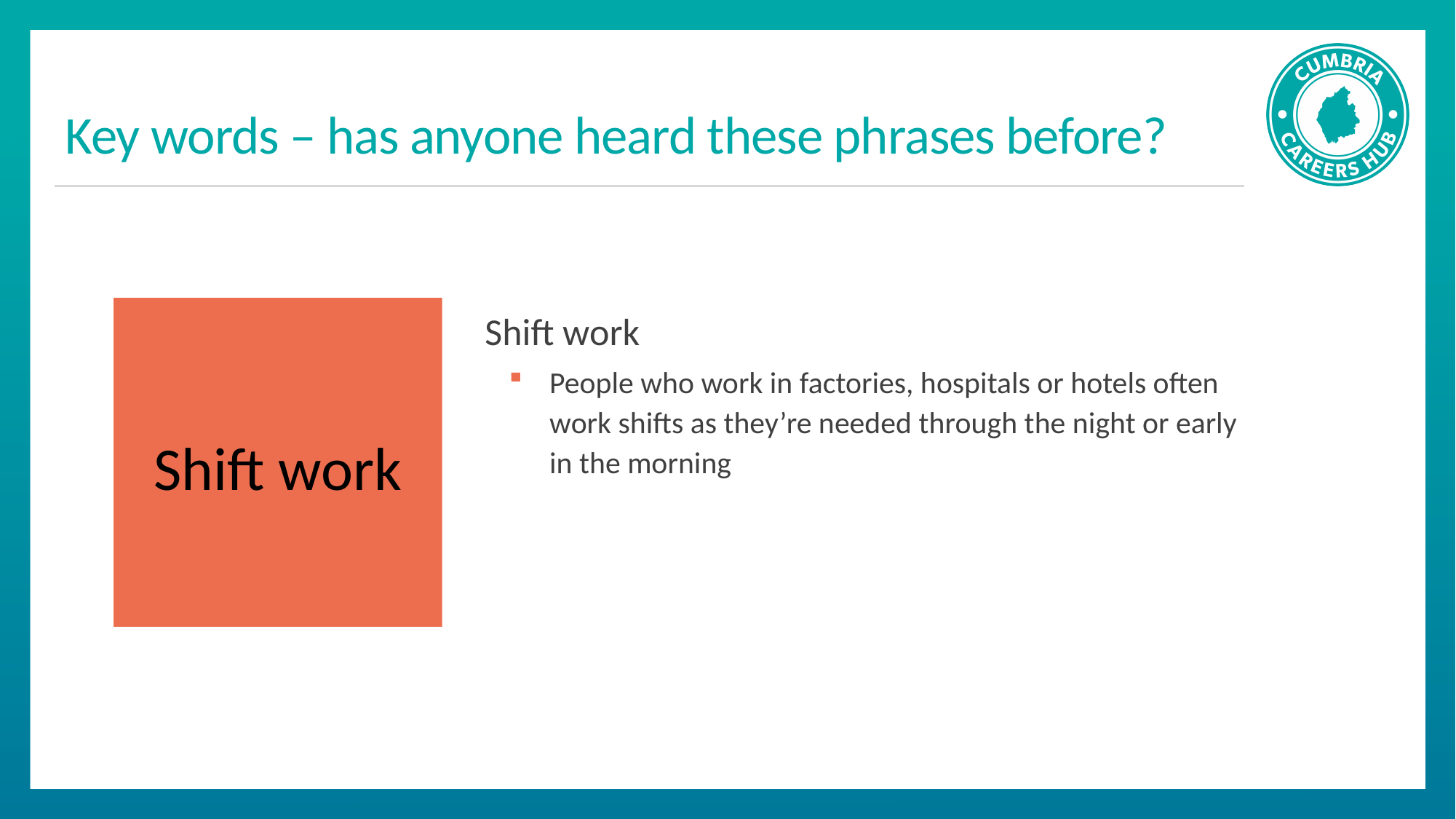

# Key words – has anyone heard these phrases before?

Shift work
People who work in factories, hospitals or hotels often work shifts as they’re needed through the night or early in the morning
Shift work